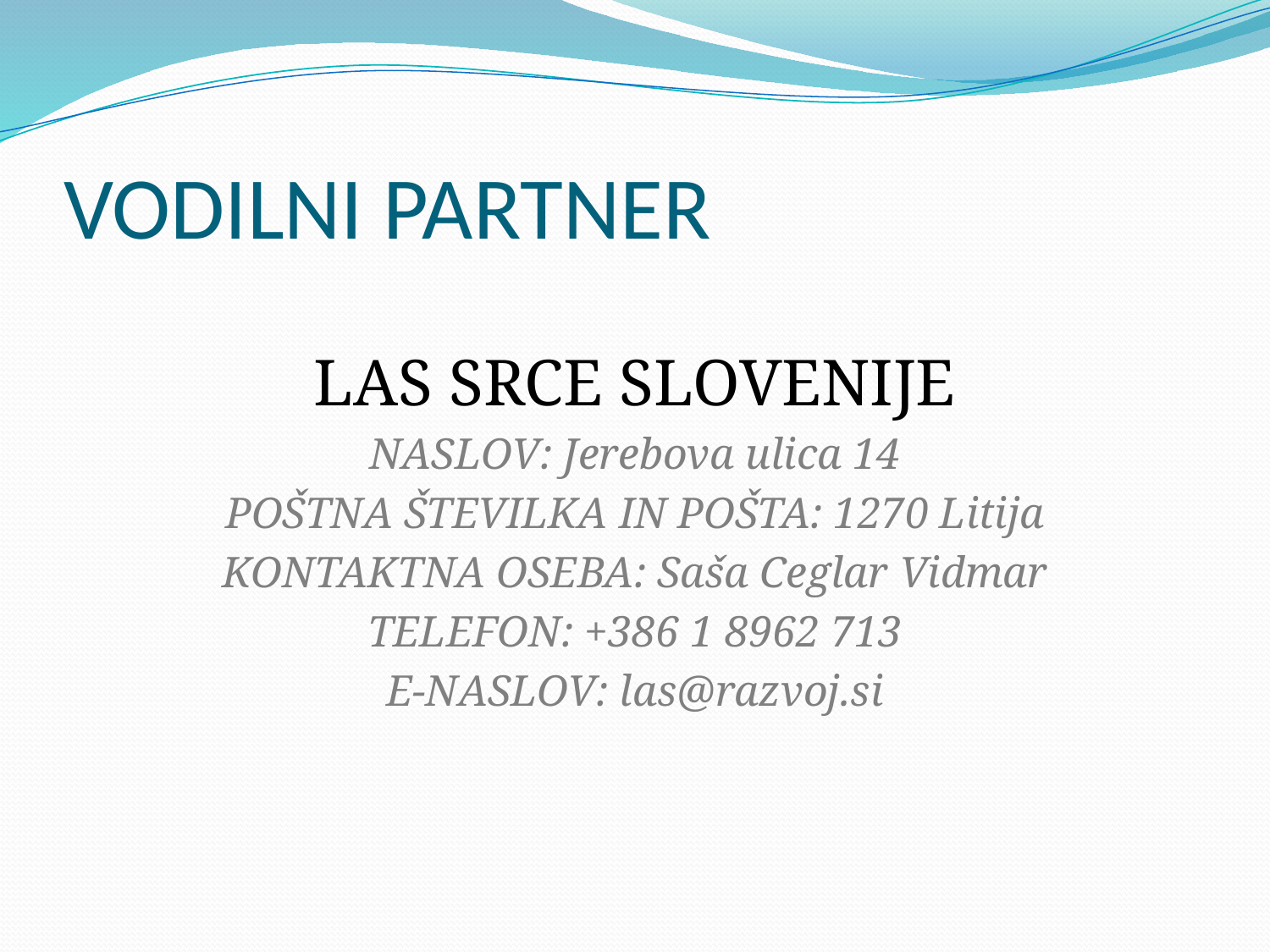

# VODILNI PARTNER

LAS SRCE SLOVENIJE
NASLOV: Jerebova ulica 14
POŠTNA ŠTEVILKA IN POŠTA: 1270 Litija
KONTAKTNA OSEBA: Saša Ceglar Vidmar
TELEFON: +386 1 8962 713
E-NASLOV: las@razvoj.si